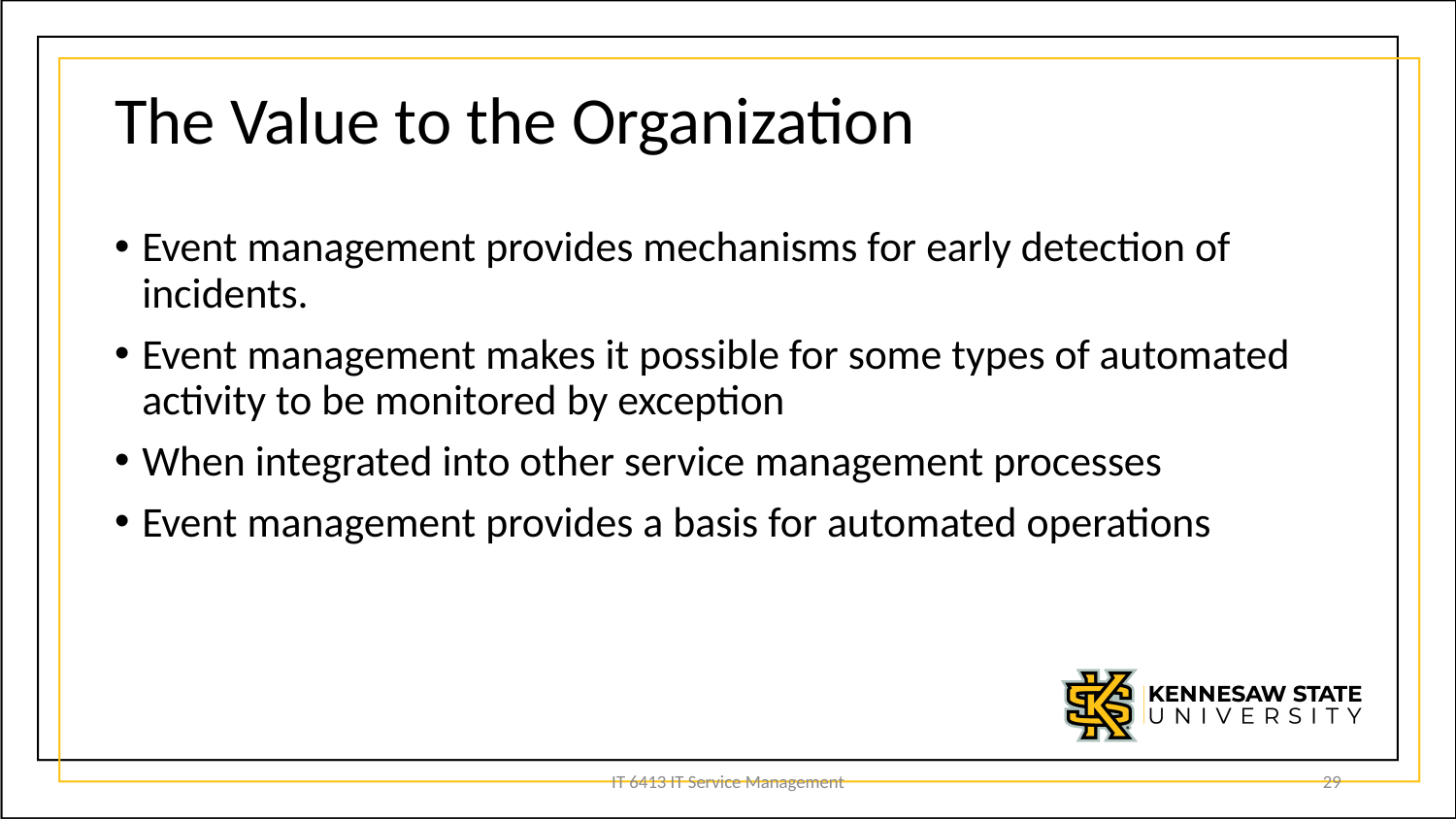

# The Value to the Organization
Event management provides mechanisms for early detection of incidents.
Event management makes it possible for some types of automated activity to be monitored by exception
When integrated into other service management processes
Event management provides a basis for automated operations
IT 6413 IT Service Management
29